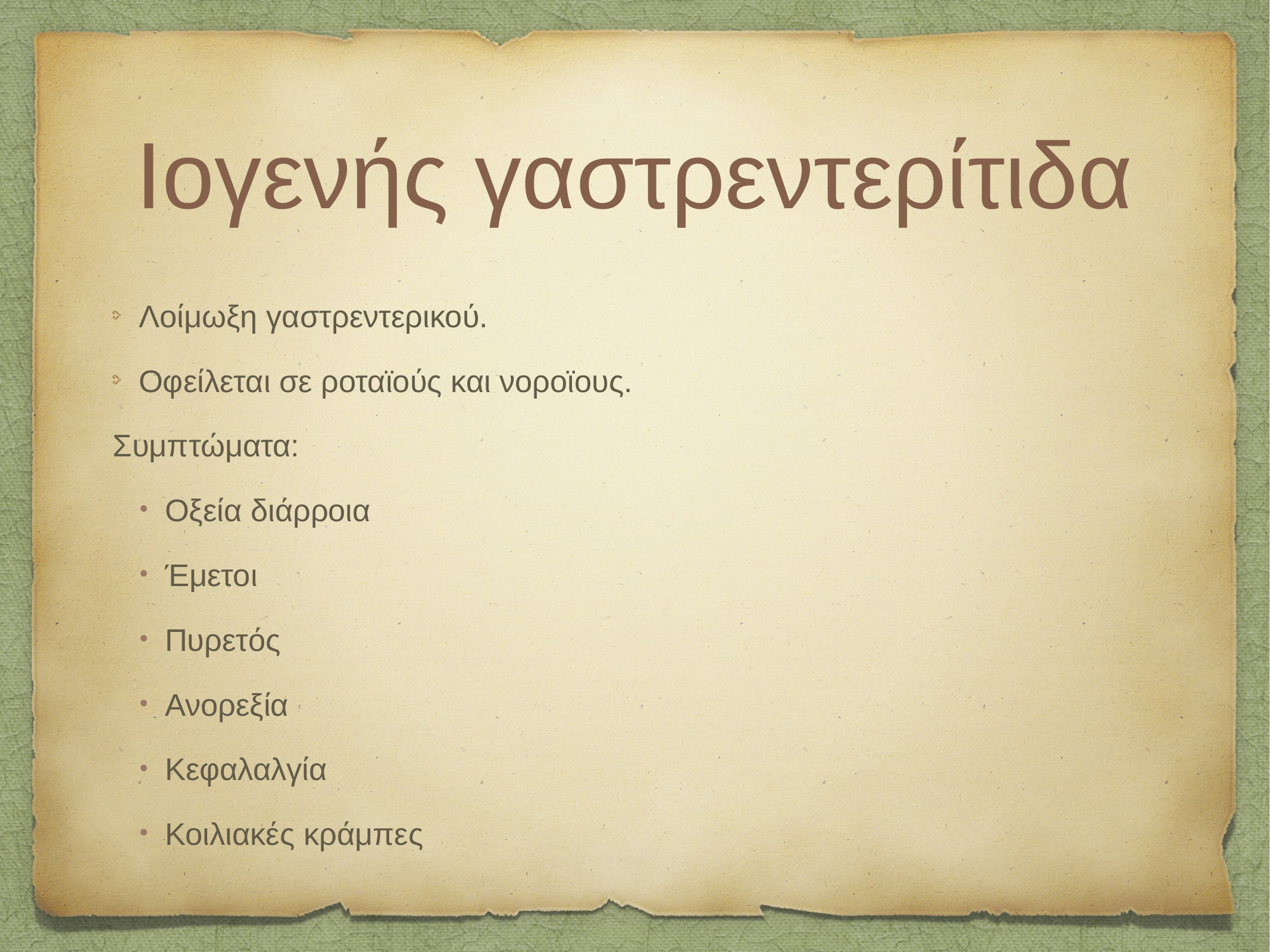

# Ιογενής γαστρεντερίτιδα
Λοίμωξη γαστρεντερικού.
Οφείλεται σε ροταϊούς και νοροϊους.
Συμπτώματα:
Οξεία διάρροια
Έμετοι
Πυρετός
Ανορεξία
Κεφαλαλγία
Κοιλιακές κράμπες